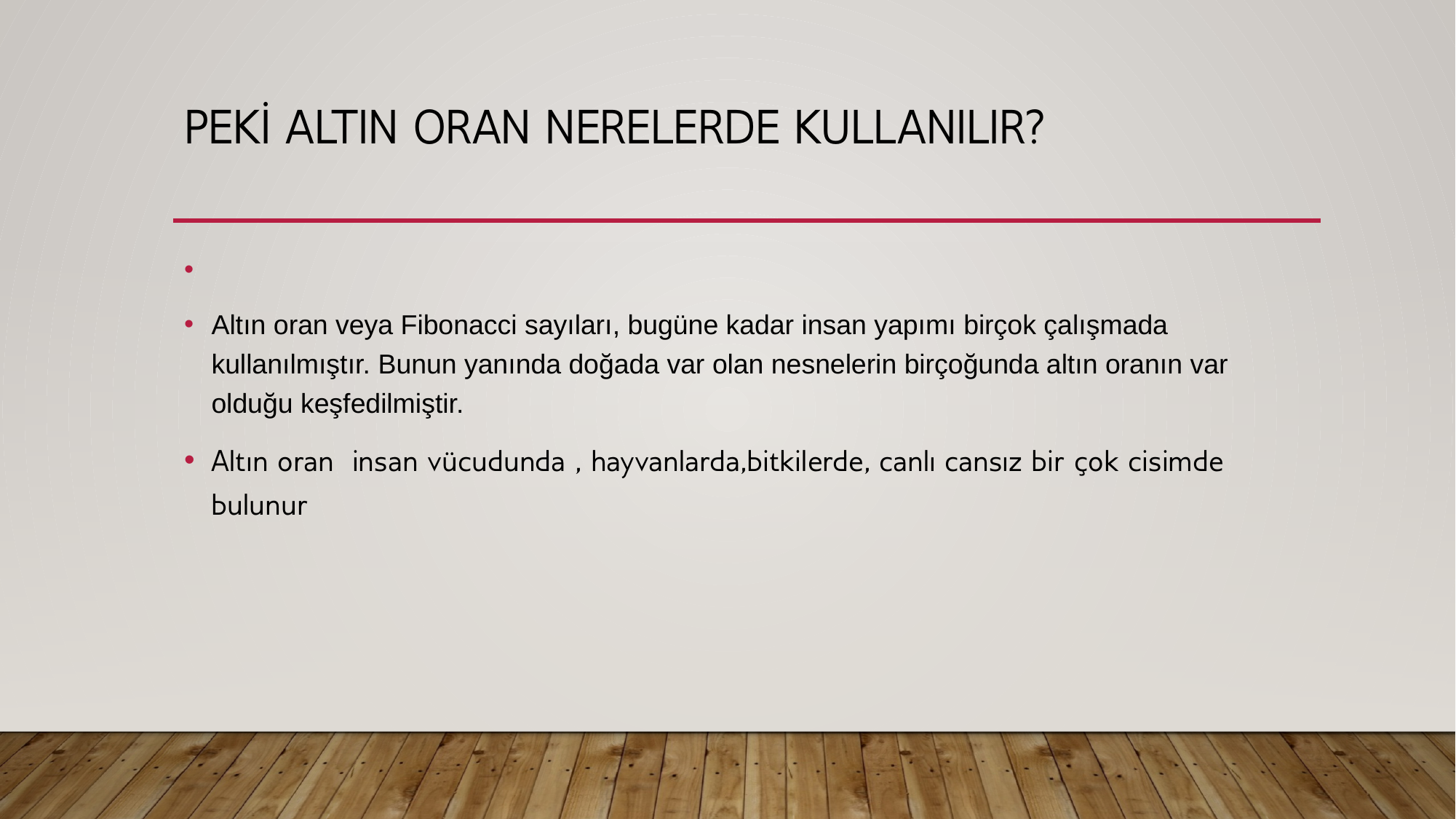

# PEKİ ALTIN ORAN NERELERDE KULLANILIR?

Altın oran veya Fibonacci sayıları, bugüne kadar insan yapımı birçok çalışmada kullanılmıştır. Bunun yanında doğada var olan nesnelerin birçoğunda altın oranın var olduğu keşfedilmiştir.
Altın oran  insan vücudunda , hayvanlarda,bitkilerde, canlı cansız bir çok cisimde bulunur